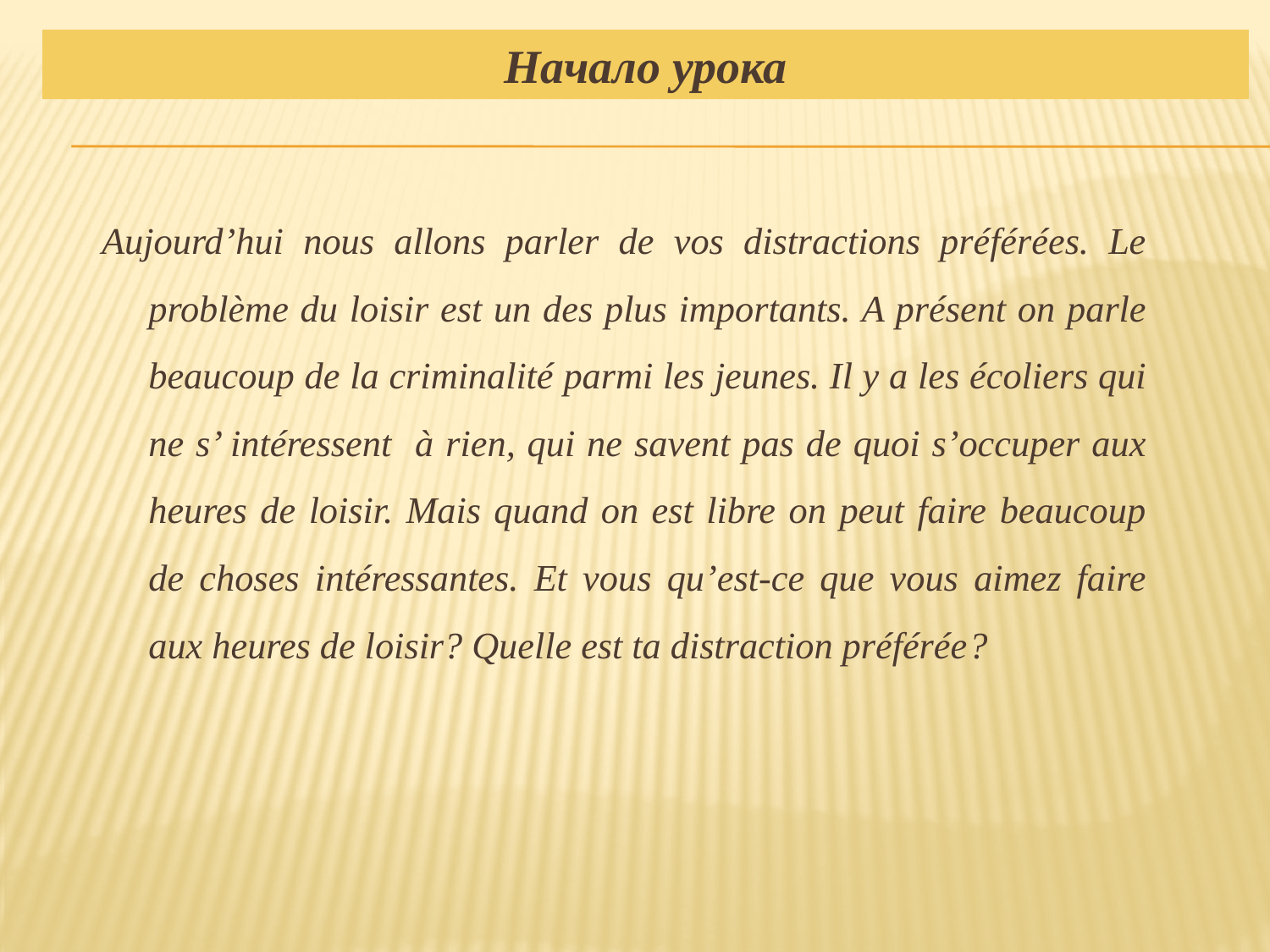

# Начало урока
Aujourd’hui nous allons parler de vos distractions préférées. Le problème du loisir est un des plus importants. A présent on parle beaucoup de la criminalité parmi les jeunes. Il y a les écoliers qui ne s’ intéressent  à rien, qui ne savent pas de quoi s’occuper aux heures de loisir. Mais quand on est libre on peut faire beaucoup de choses intéressantes. Et vous qu’est-ce que vous aimez faire aux heures de loisir? Quelle est ta distraction préférée?